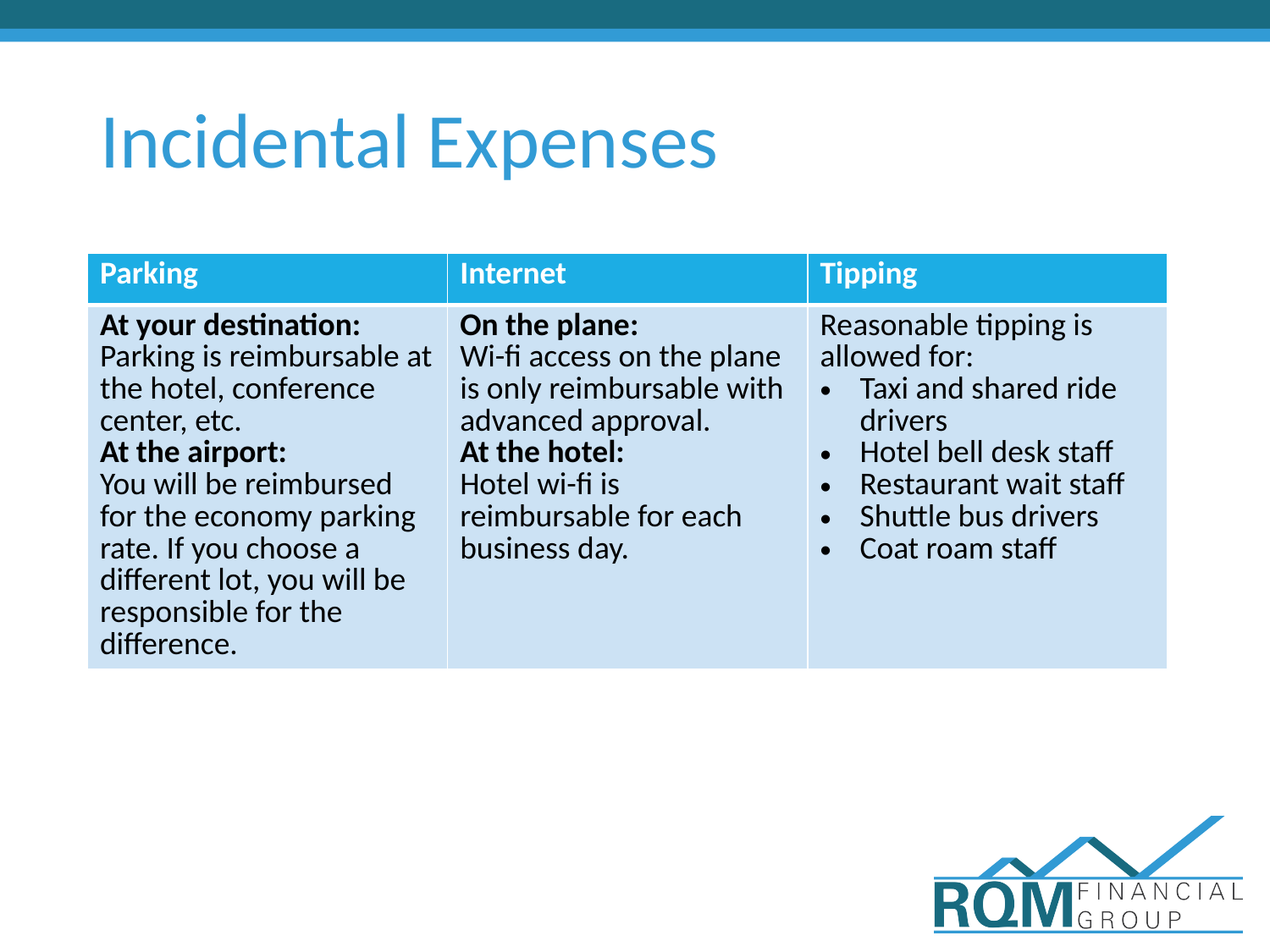

# Incidental Expenses
| Parking | Internet | Tipping |
| --- | --- | --- |
| At your destination: Parking is reimbursable at the hotel, conference center, etc. At the airport: You will be reimbursed for the economy parking rate. If you choose a different lot, you will be responsible for the difference. | On the plane: Wi-fi access on the plane is only reimbursable with advanced approval. At the hotel: Hotel wi-fi is reimbursable for each business day. | Reasonable tipping is allowed for: Taxi and shared ride drivers Hotel bell desk staff Restaurant wait staff Shuttle bus drivers Coat roam staff |